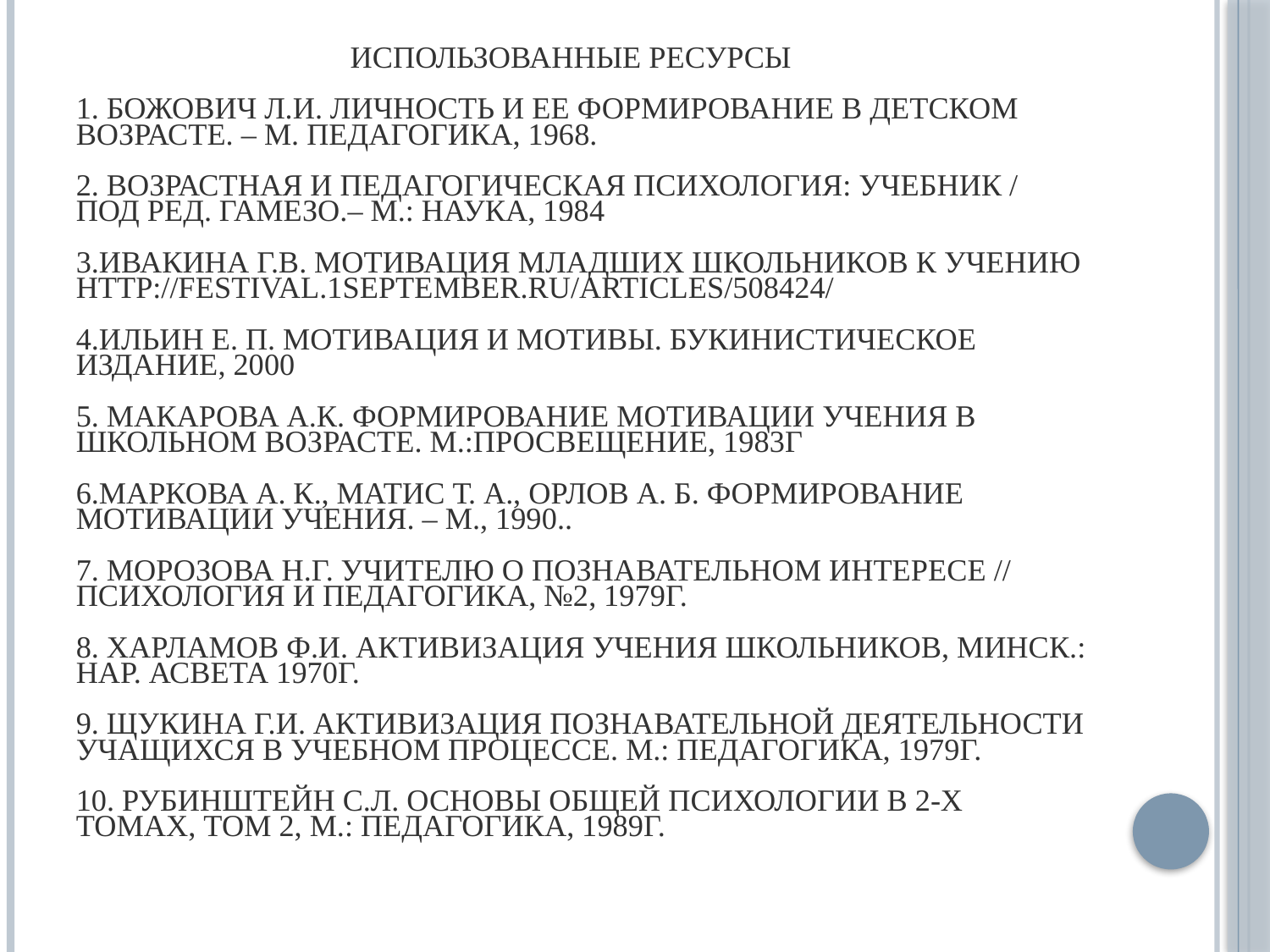

# Использованные ресурсы 1. Божович Л.И. Личность и ее формирование в детском возрасте. – М. Педагогика, 1968. 2. Возрастная и педагогическая психология: Учебник / под ред. Гамезо.– М.: Наука, 1984 3.Ивакина Г.В. Мотивация младших школьников к учению http://festival.1september.ru/articles/508424/ 4.Ильин Е. П. Мотивация и мотивы. Букинистическое издание, 2000 5. Макарова А.К. Формирование мотивации учения в школьном возрасте. М.:Просвещение, 1983г 6.Маркова А. К., Матис Т. А., Орлов А. Б. Формирование мотивации учения. – М., 1990.. 7. Морозова Н.Г. Учителю о познавательном интересе // Психология и педагогика, №2, 1979г. 8. Харламов Ф.И. Активизация учения школьников, Минск.: Нар. Асвета 1970г. 9. Щукина Г.И. Активизация познавательной деятельности учащихся в учебном процессе. М.: Педагогика, 1979г. 10. Рубинштейн С.Л. Основы общей психологии в 2-х томах, том 2, М.: Педагогика, 1989г.